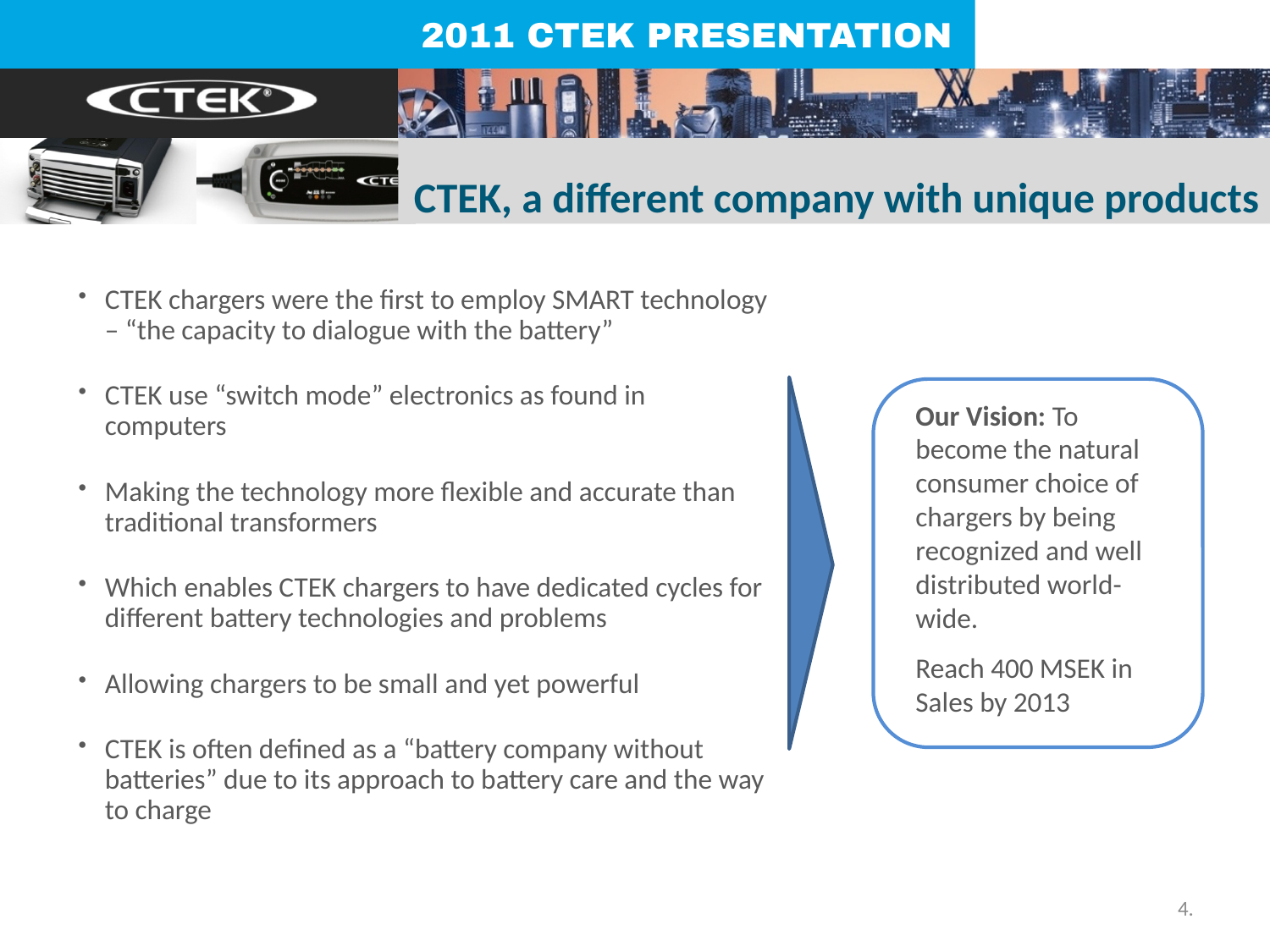

CTEK, a different company with unique products
CTEK chargers were the first to employ SMART technology – “the capacity to dialogue with the battery”
CTEK use “switch mode” electronics as found in computers
Making the technology more flexible and accurate than traditional transformers
Which enables CTEK chargers to have dedicated cycles for different battery technologies and problems
Allowing chargers to be small and yet powerful
CTEK is often defined as a “battery company without batteries” due to its approach to battery care and the way to charge

Our Vision: To become the natural consumer choice of chargers by being recognized and well distributed world- wide.
Reach 400 MSEK in Sales by 2013

4.